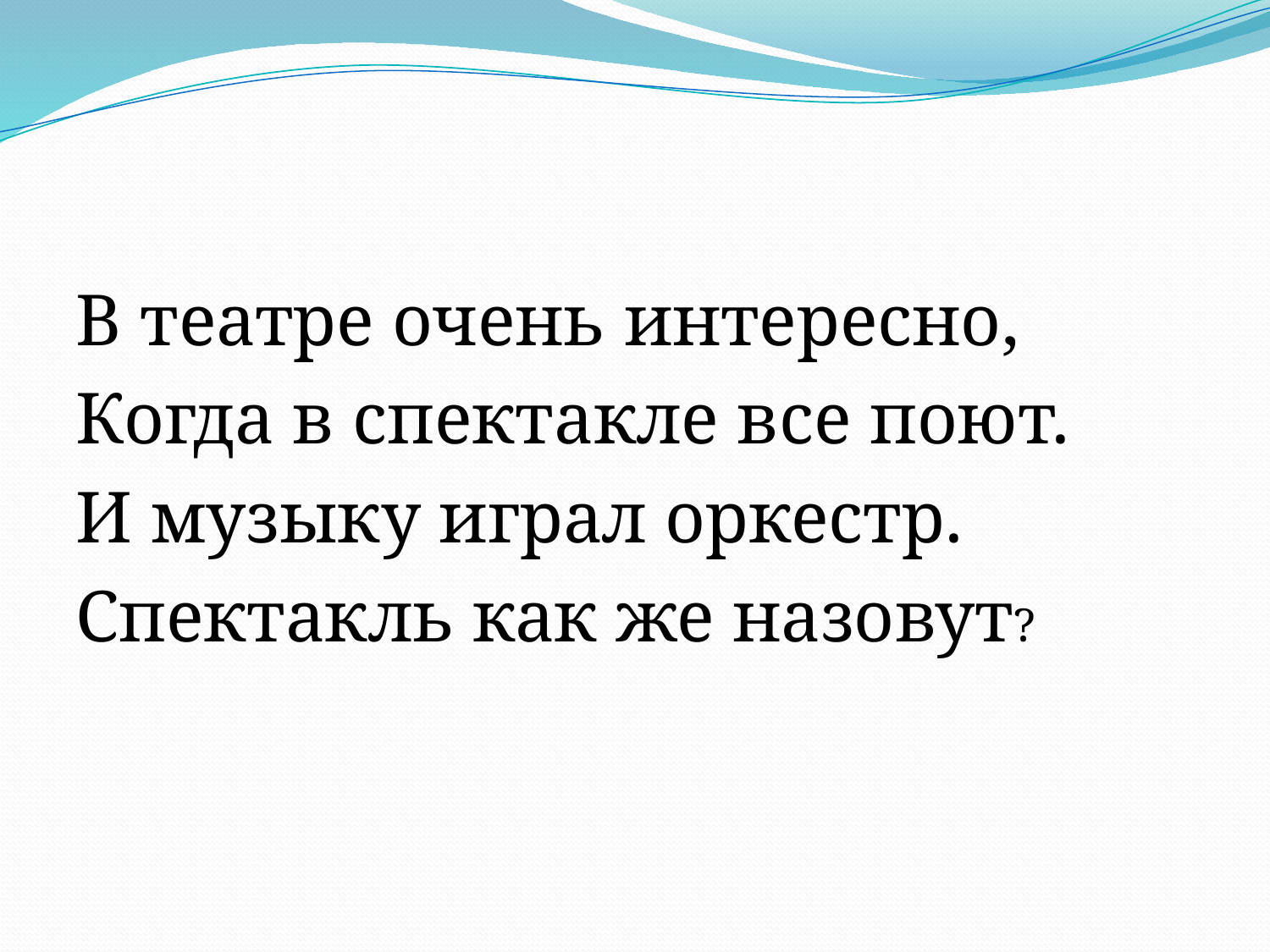

В театре очень интересно,
Когда в спектакле все поют.
И музыку играл оркестр.
Спектакль как же назовут?